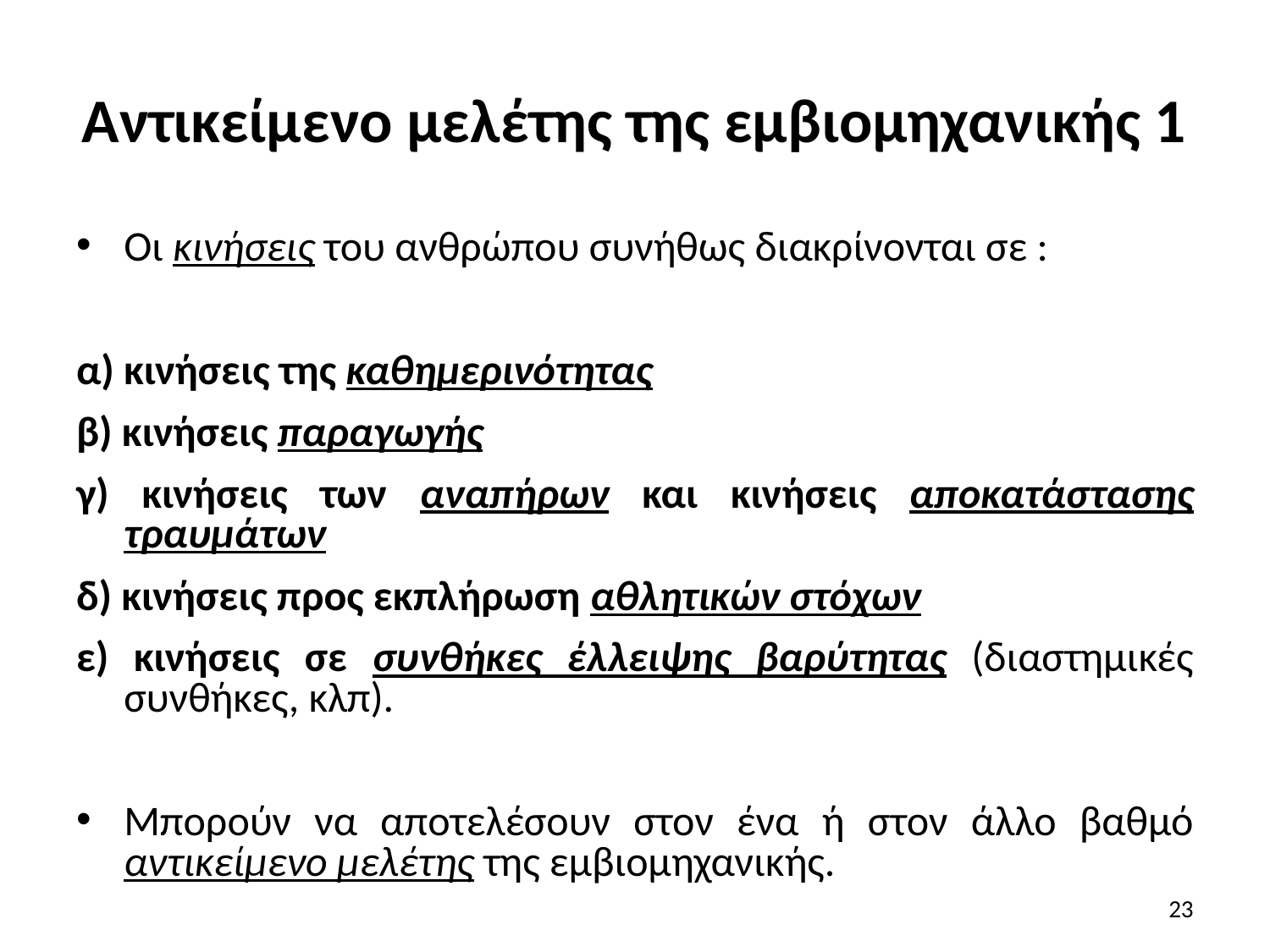

# Αντικείμενο μελέτης της εμβιομηχανικής 1
Οι κινήσεις του ανθρώπου συνήθως διακρίνονται σε :

α) κινήσεις της καθημερινότητας
β) κινήσεις παραγωγής
γ) κινήσεις των αναπήρων και κινήσεις αποκατάστασης τραυμάτων
δ) κινήσεις προς εκπλήρωση αθλητικών στόχων
ε) κινήσεις σε συνθήκες έλλειψης βαρύτητας (διαστημικές συνθήκες, κλπ).

Mπορούν να αποτελέσουν στον ένα ή στον άλλο βαθμό αντικείμενο μελέτης της εμβιομηχανικής.
23